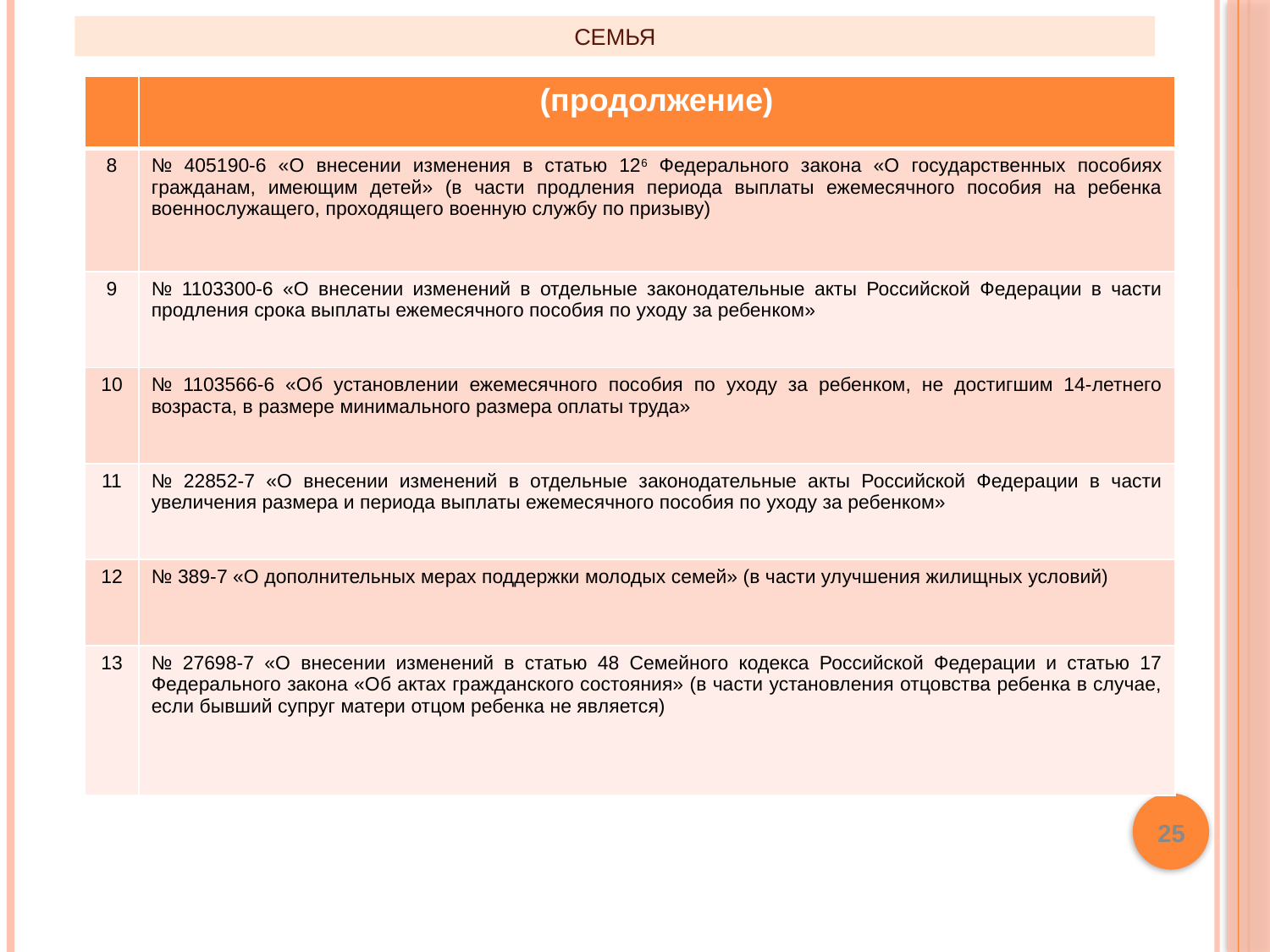

семья
|  | (продолжение) |
| --- | --- |
| 8 | № 405190-6 «О внесении изменения в статью 126 Федерального закона «О государственных пособиях гражданам, имеющим детей» (в части продления периода выплаты ежемесячного пособия на ребенка военнослужащего, проходящего военную службу по призыву) |
| 9 | № 1103300-6 «О внесении изменений в отдельные законодательные акты Российской Федерации в части продления срока выплаты ежемесячного пособия по уходу за ребенком» |
| 10 | № 1103566-6 «Об установлении ежемесячного пособия по уходу за ребенком, не достигшим 14-летнего возраста, в размере минимального размера оплаты труда» |
| 11 | № 22852-7 «О внесении изменений в отдельные законодательные акты Российской Федерации в части увеличения размера и периода выплаты ежемесячного пособия по уходу за ребенком» |
| 12 | № 389-7 «О дополнительных мерах поддержки молодых семей» (в части улучшения жилищных условий) |
| 13 | № 27698-7 «О внесении изменений в статью 48 Семейного кодекса Российской Федерации и статью 17 Федерального закона «Об актах гражданского состояния» (в части установления отцовства ребенка в случае, если бывший супруг матери отцом ребенка не является) |
25